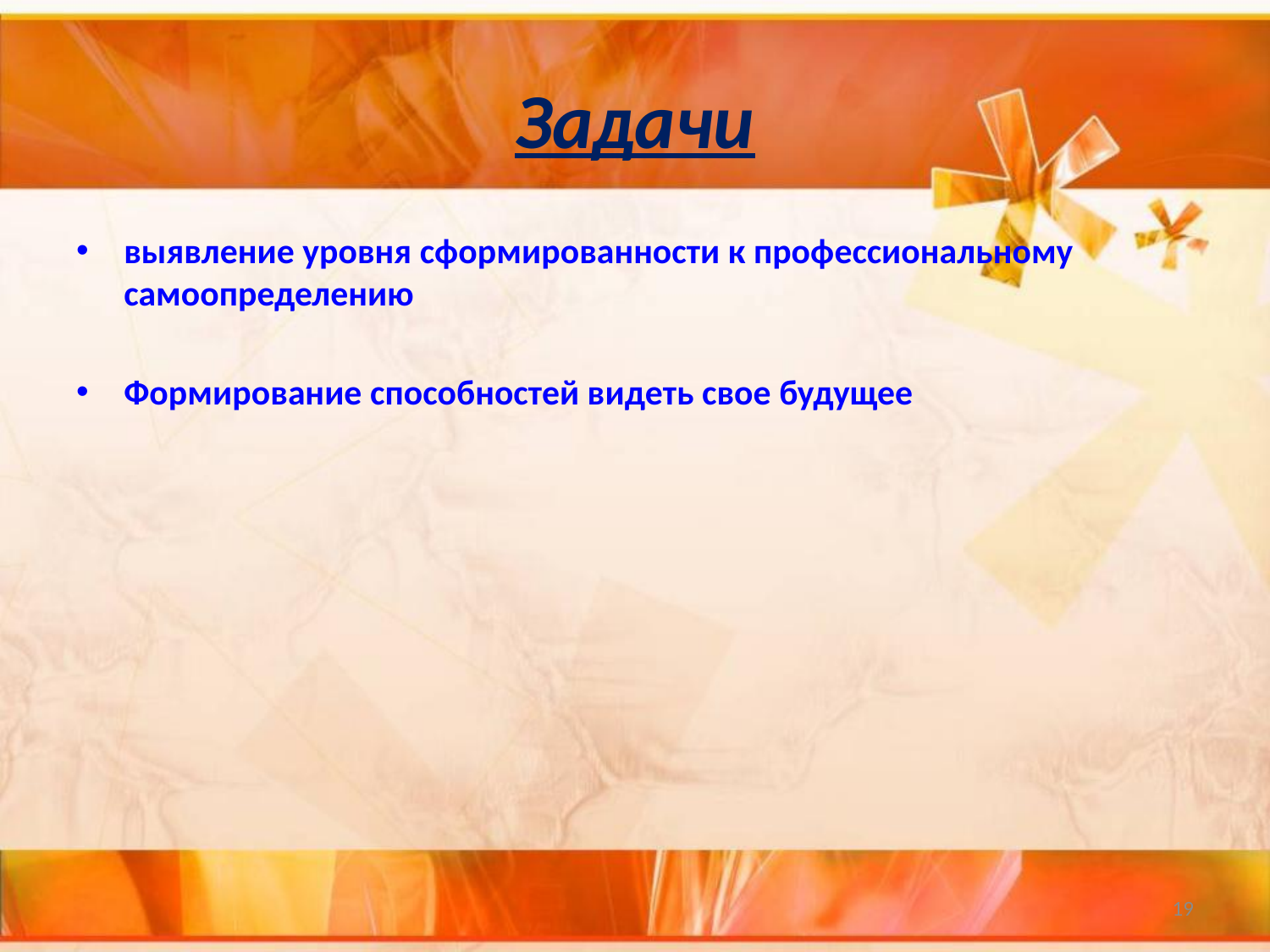

# Задачи
выявление уровня сформированности к профессиональному самоопределению

Формирование способностей видеть свое будущее

19